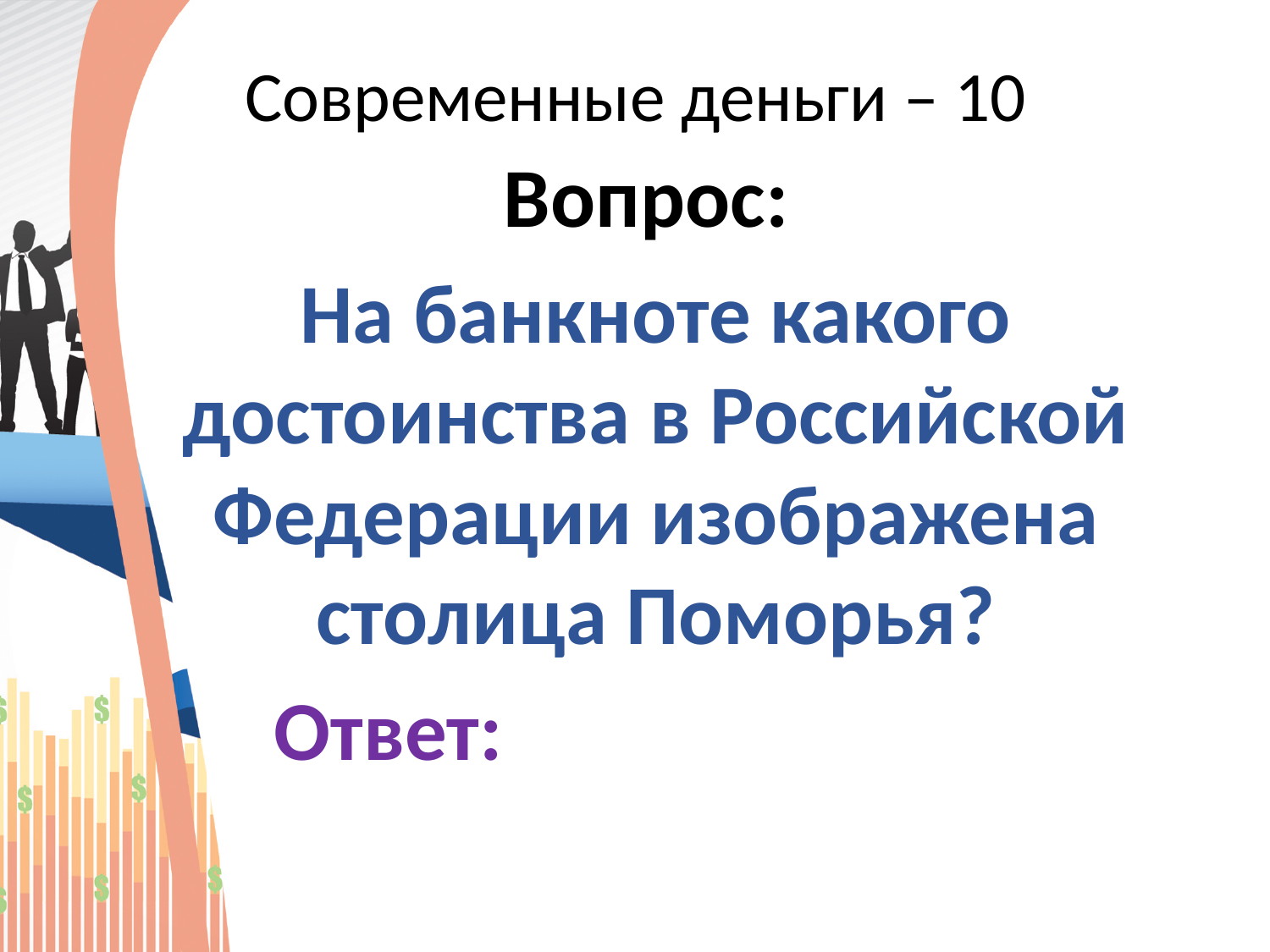

Современные деньги – 10

Вопрос:
На банкноте какого достоинства в Российской Федерации изображена столица Поморья?
        Ответ: